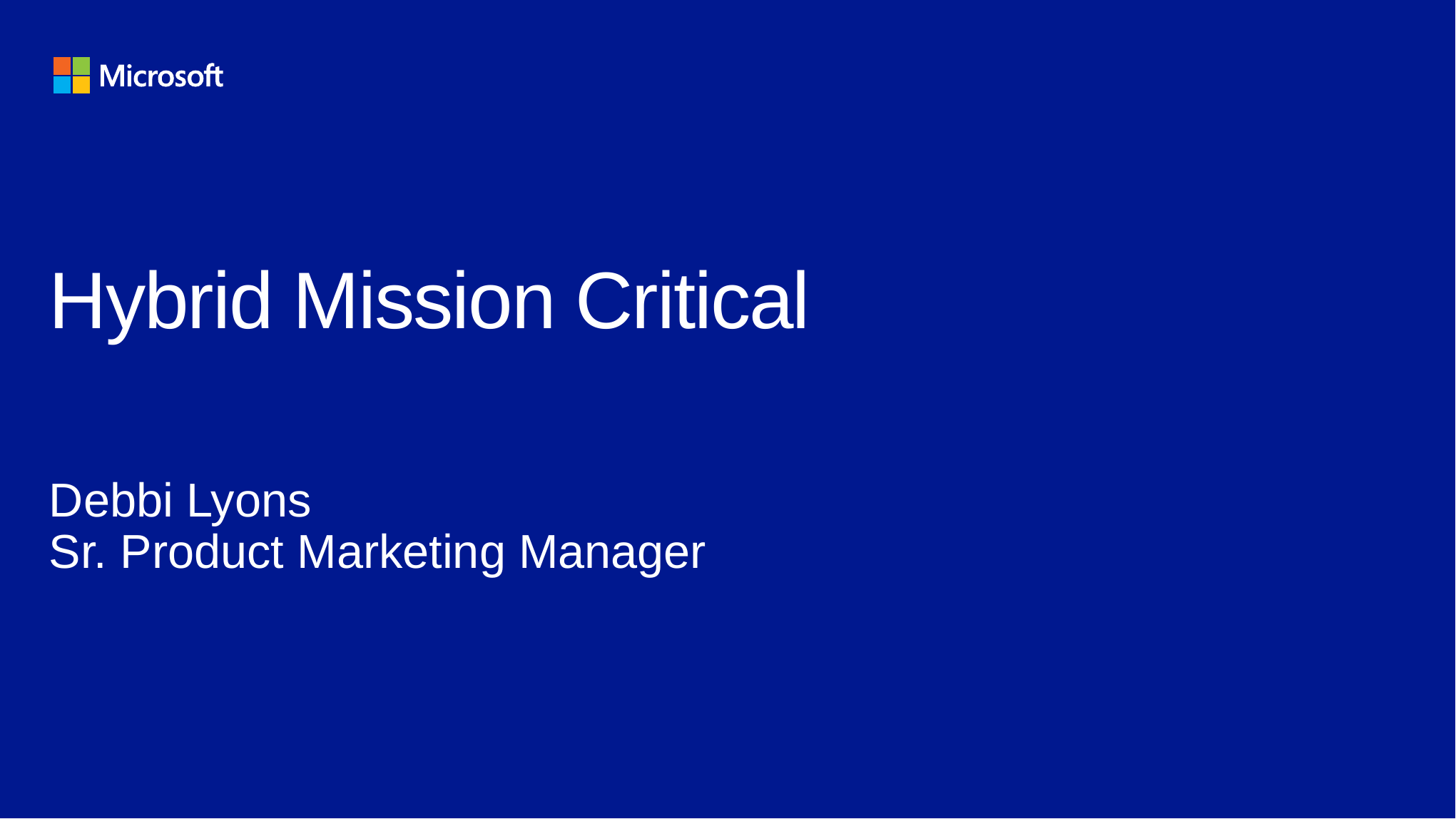

# Hybrid Mission Critical
Debbi Lyons
Sr. Product Marketing Manager